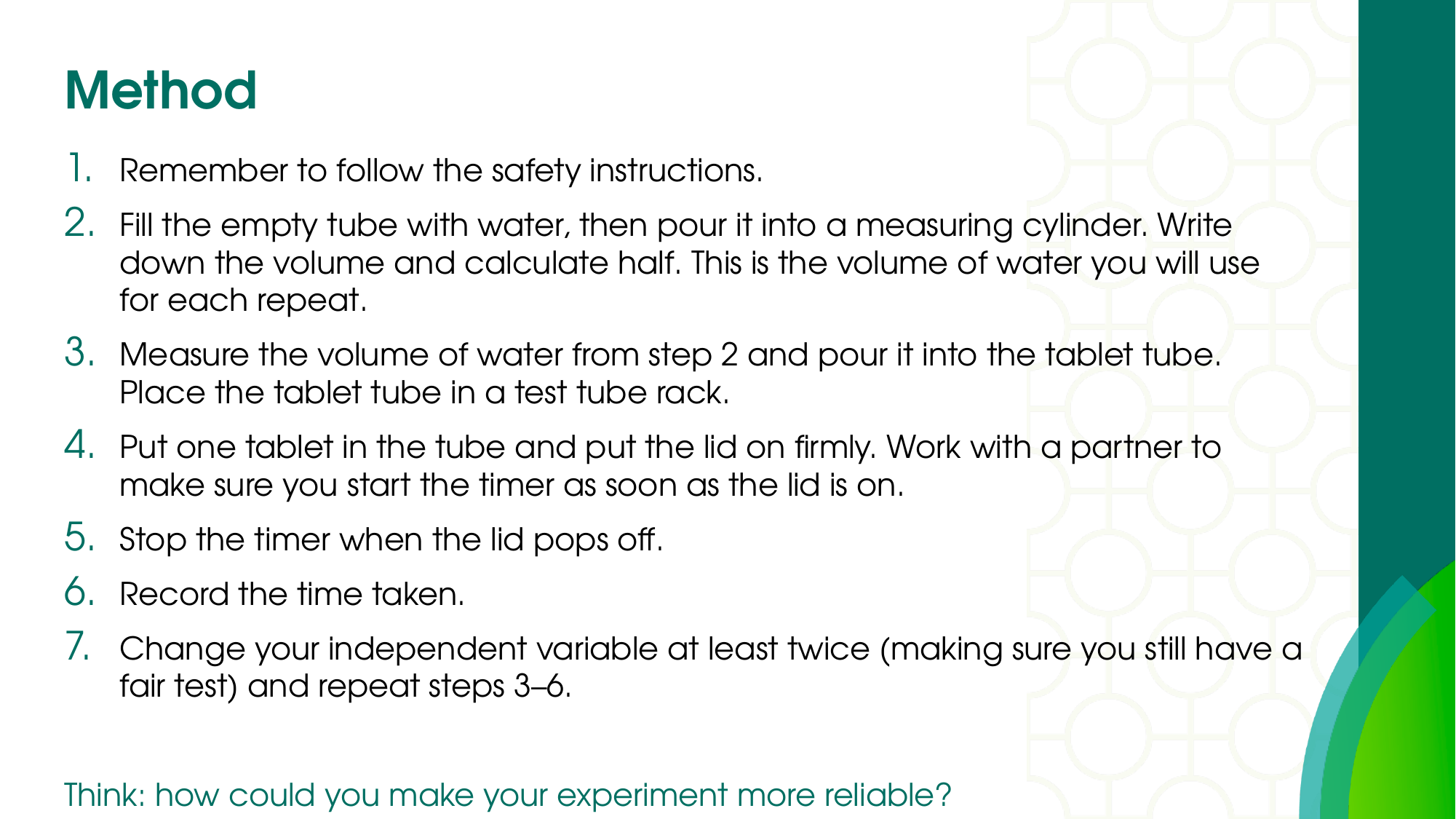

# Method
Remember to follow the safety instructions.
Fill the empty tube with water, then pour it into a measuring cylinder. Write down the volume and calculate half. This is the volume of water you will use for each repeat.
Measure the volume of water from step 2 and pour it into the tablet tube. Place the tablet tube in a test tube rack.
Put one tablet in the tube and put the lid on firmly. Work with a partner to make sure you start the timer as soon as the lid is on.
Stop the timer when the lid pops off.
Record the time taken.
Change your independent variable at least twice (making sure you still have a fair test) and repeat steps 3–6.

Think: how could you make your experiment more reliable?